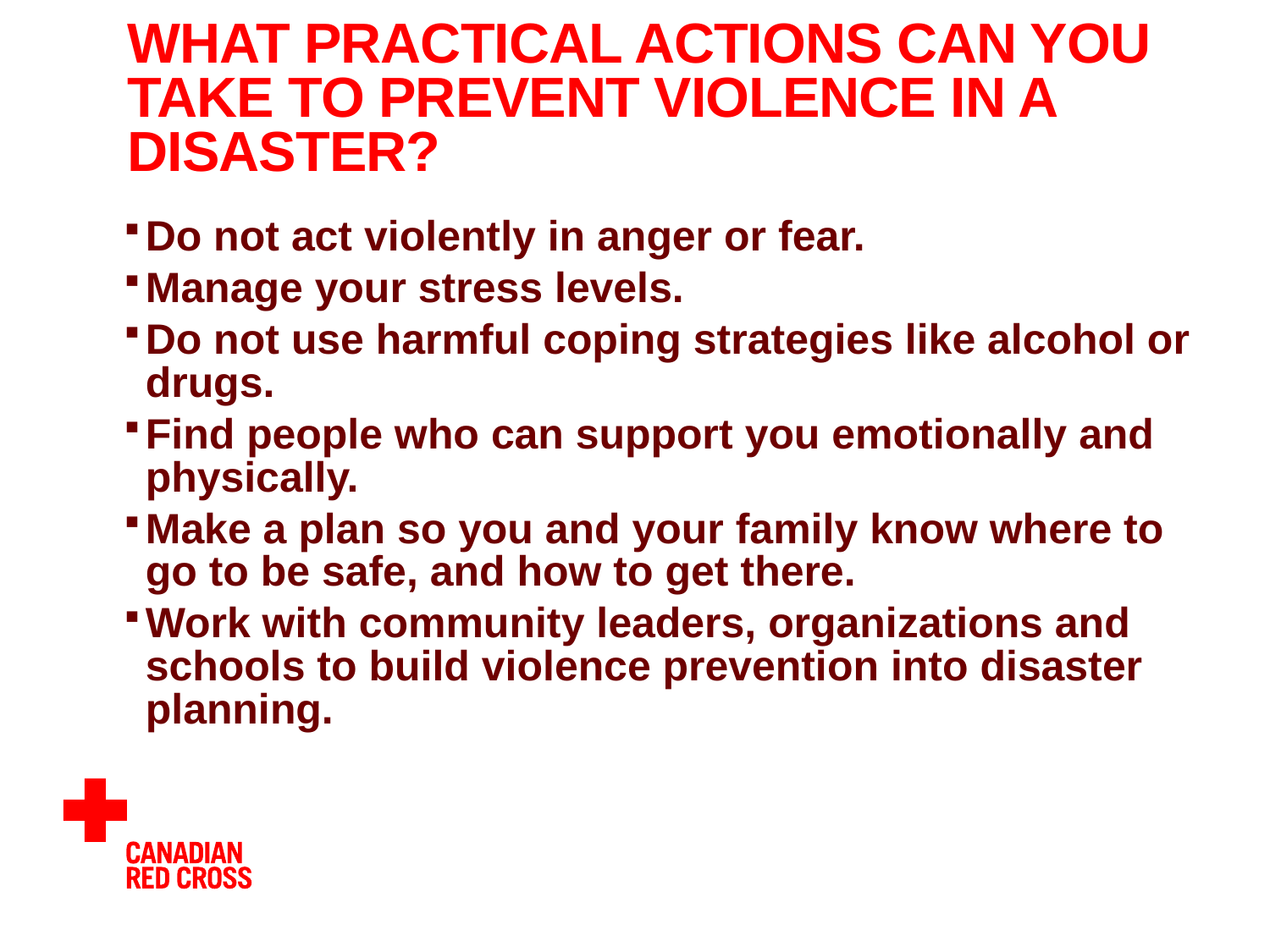

# What practical actions can you take to prevent violence in a disaster?
Do not act violently in anger or fear.
Manage your stress levels.
Do not use harmful coping strategies like alcohol or drugs.
Find people who can support you emotionally and physically.
Make a plan so you and your family know where to go to be safe, and how to get there.
Work with community leaders, organizations and schools to build violence prevention into disaster planning.